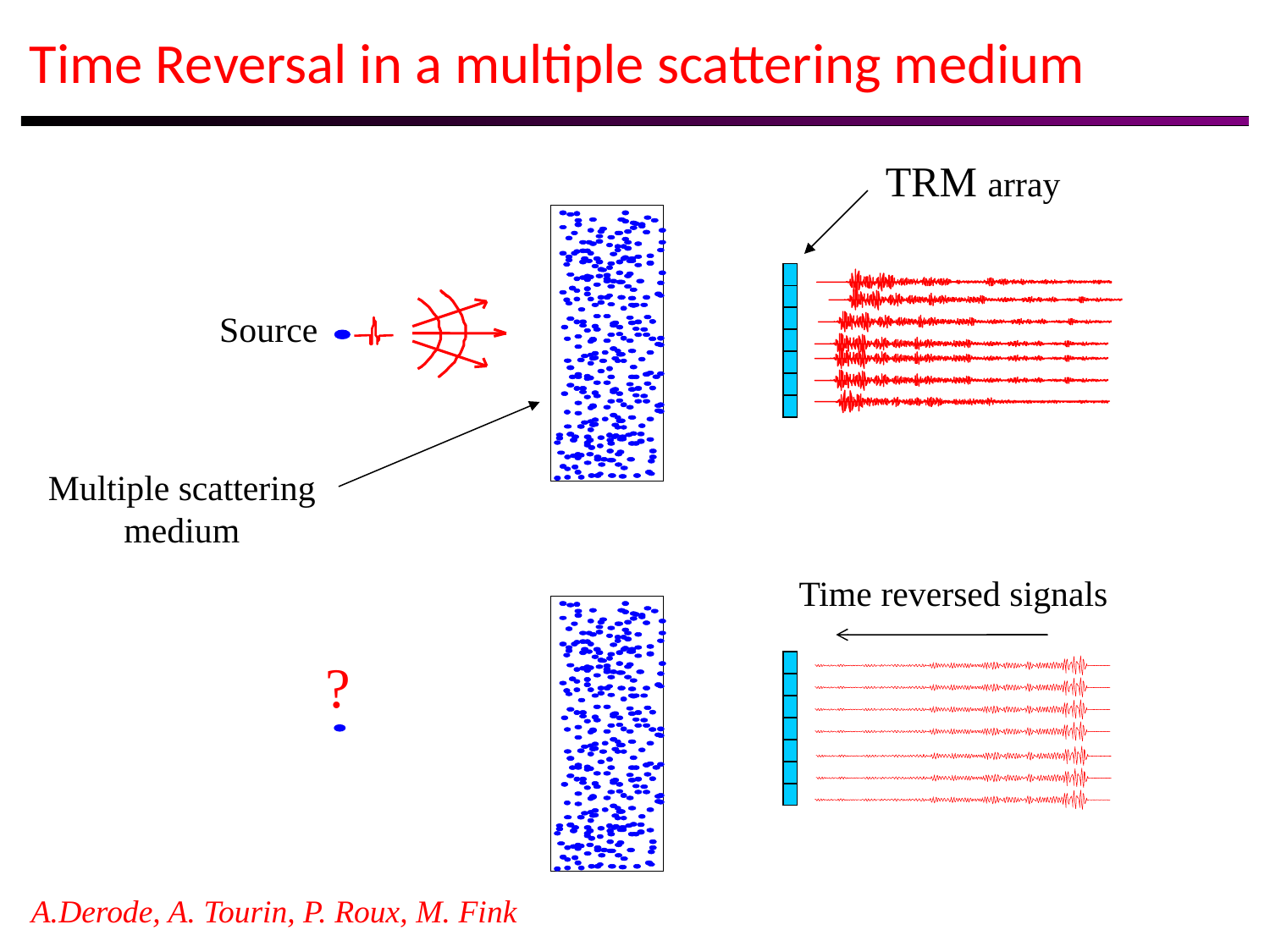

Time Reversal in a multiple scattering medium

 TRM array

Source

Multiple scattering
medium

Time reversed signals

?

A.Derode, A. Tourin, P. Roux, M. Fink